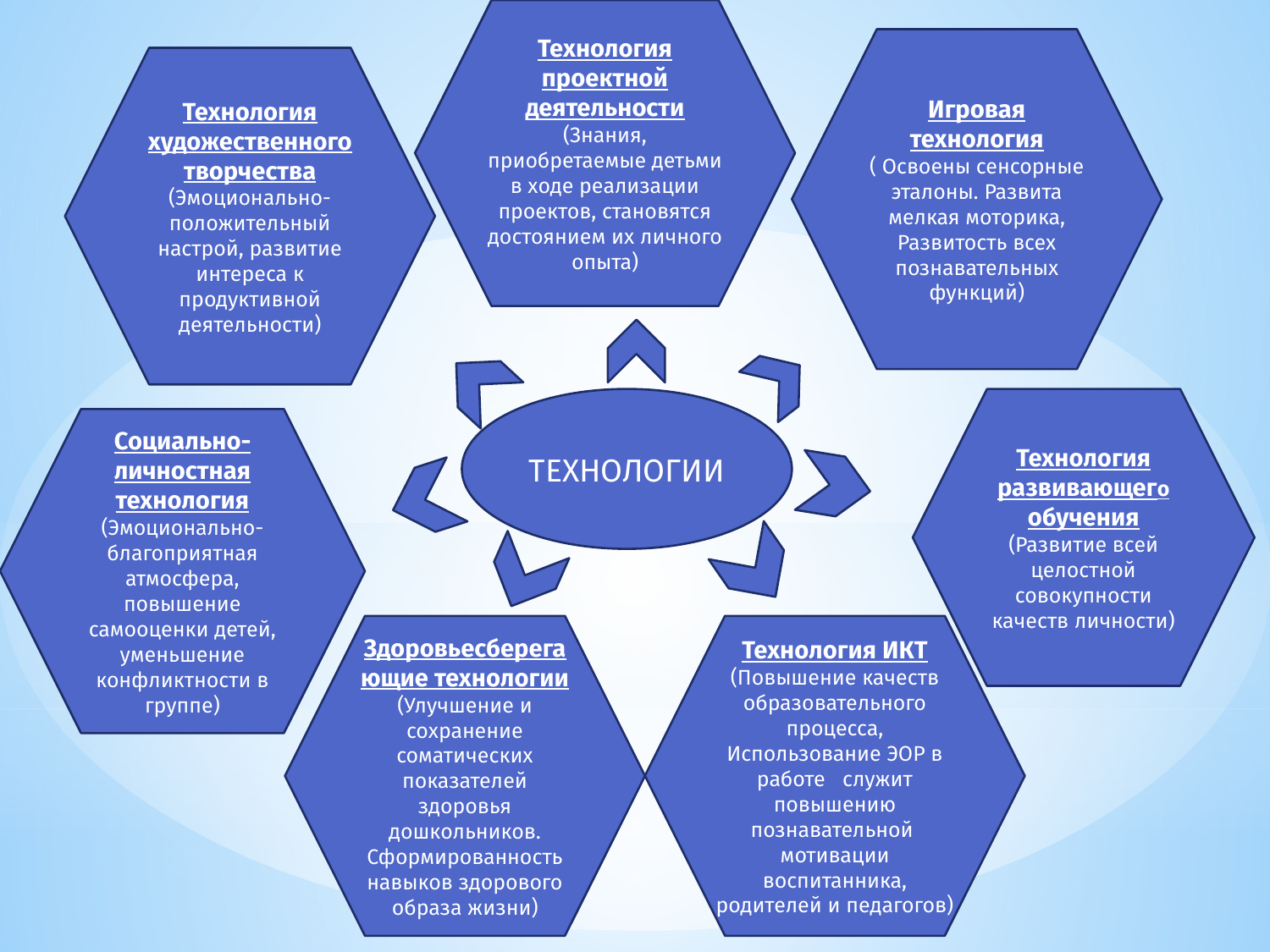

Технология проектной деятельности
(Знания, приобретаемые детьми в ходе реализации проектов, становятся достоянием их личного опыта)
Игровая технология
( Освоены сенсорные эталоны. Развита мелкая моторика, Развитость всех познавательных функций)
Технология художественного творчества
(Эмоционально-положительный настрой, развитие интереса к продуктивной деятельности)

ТЕХНОЛОГИИ
Технология развивающего обучения
(Развитие всей целостной совокупности качеств личности)
Социально-личностная технология
(Эмоционально-благоприятная атмосфера, повышение самооценки детей, уменьшение конфликтности в группе)

Здоровьесберегающие технологии
(Улучшение и сохранение соматических показателей здоровья дошкольников. Сформированность навыков здорового образа жизни)
Технология ИКТ
(Повышение качеств образовательного процесса, Использование ЭОР в работе   служит повышению познавательной  мотивации воспитанника, родителей и педагогов)